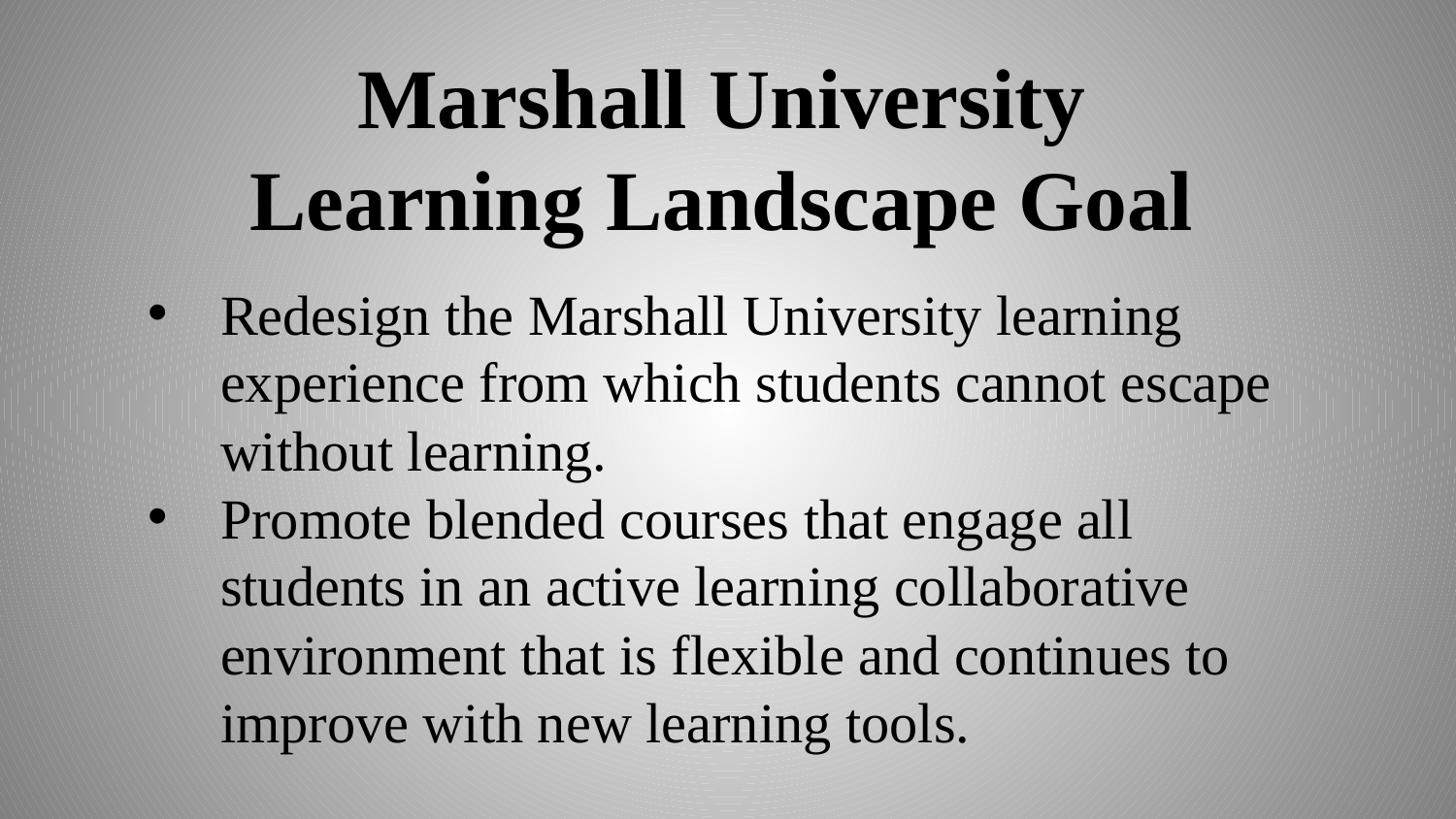

Marshall University
Learning Landscape Goal
Redesign the Marshall University learning experience from which students cannot escape without learning.
Promote blended courses that engage all students in an active learning collaborative environment that is flexible and continues to improve with new learning tools.